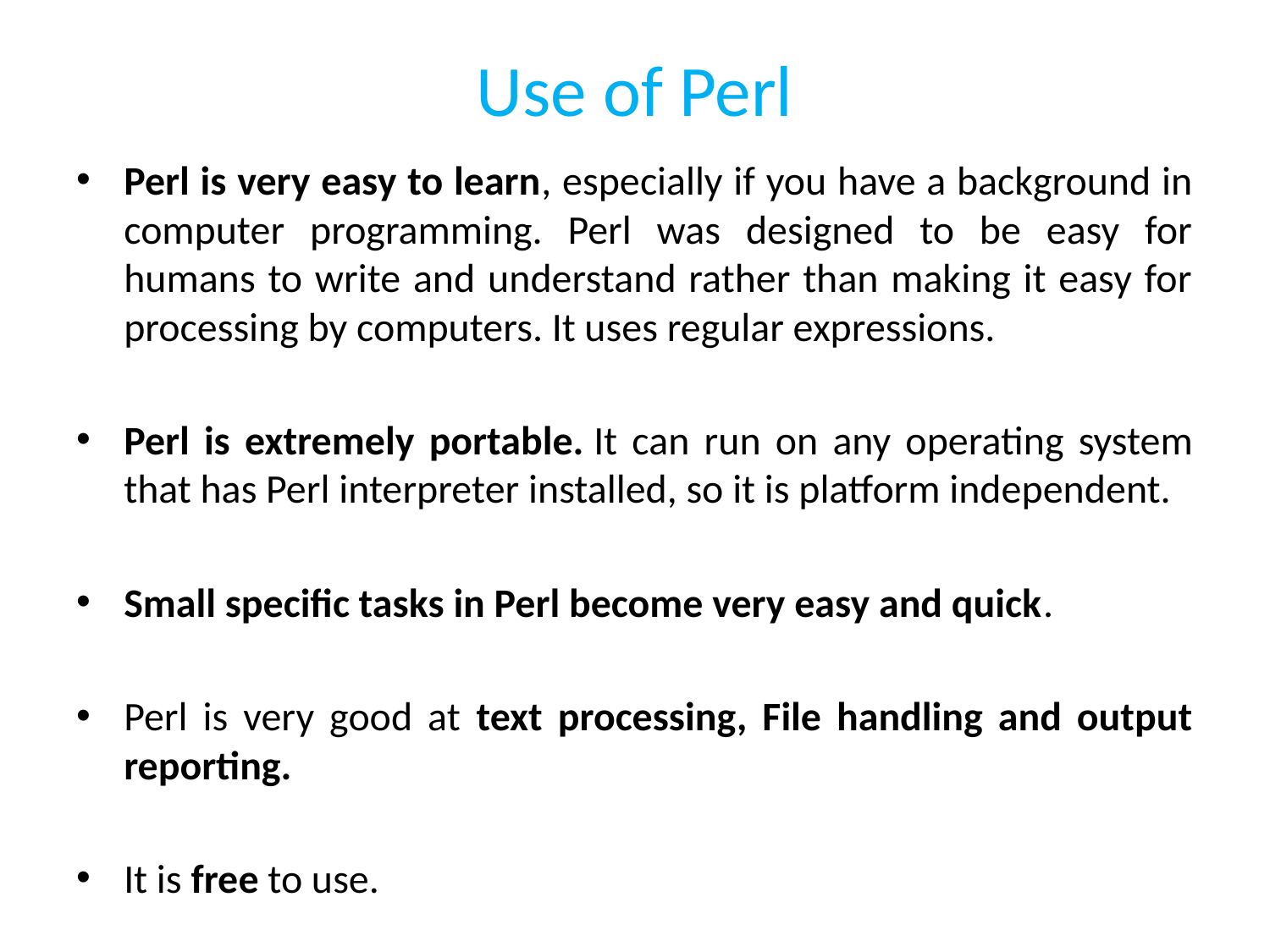

# Use of Perl
Perl is very easy to learn, especially if you have a background in computer programming. Perl was designed to be easy for humans to write and understand rather than making it easy for processing by computers. It uses regular expressions.

Perl is extremely portable. It can run on any operating system that has Perl interpreter installed, so it is platform independent.

Small specific tasks in Perl become very easy and quick.

Perl is very good at text processing, File handling and output reporting.

It is free to use.